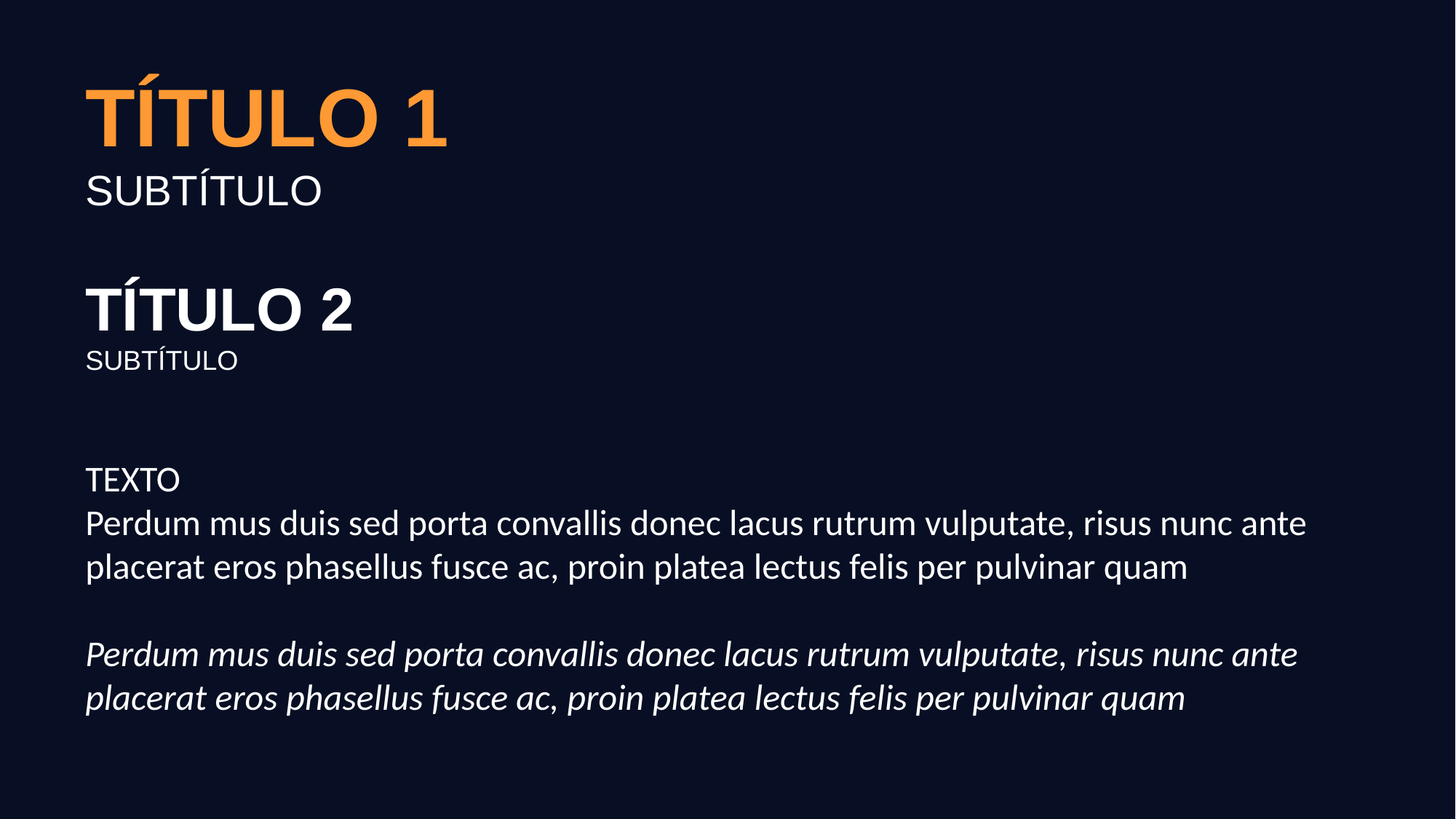

TÍTULO 1
SUBTÍTULO
TÍTULO 2
SUBTÍTULO
TEXTO
Perdum mus duis sed porta convallis donec lacus rutrum vulputate, risus nunc ante placerat eros phasellus fusce ac, proin platea lectus felis per pulvinar quam

Perdum mus duis sed porta convallis donec lacus rutrum vulputate, risus nunc ante placerat eros phasellus fusce ac, proin platea lectus felis per pulvinar quam